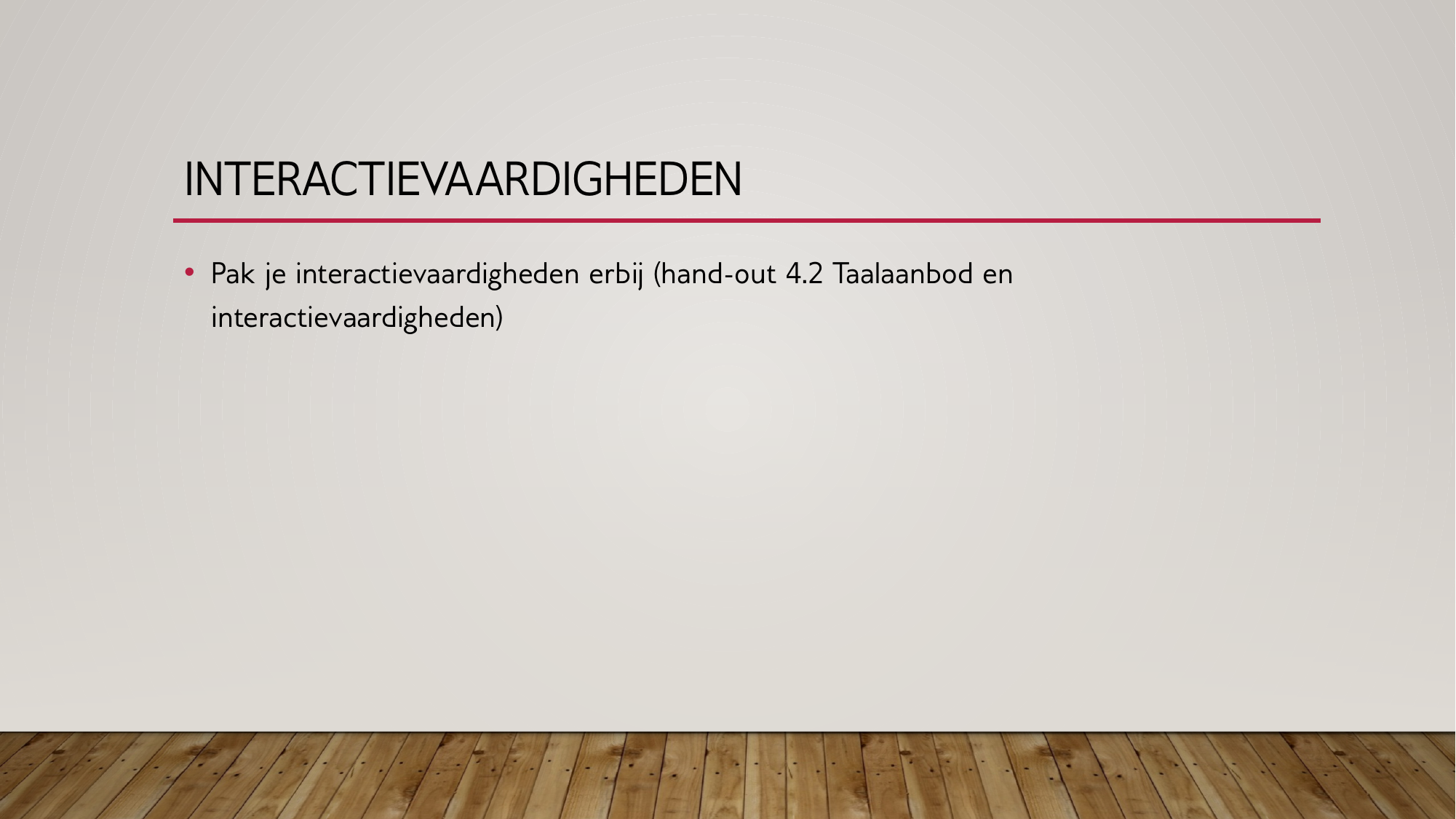

# Interactievaardigheden
Pak je interactievaardigheden erbij (hand-out 4.2 Taalaanbod en interactievaardigheden)